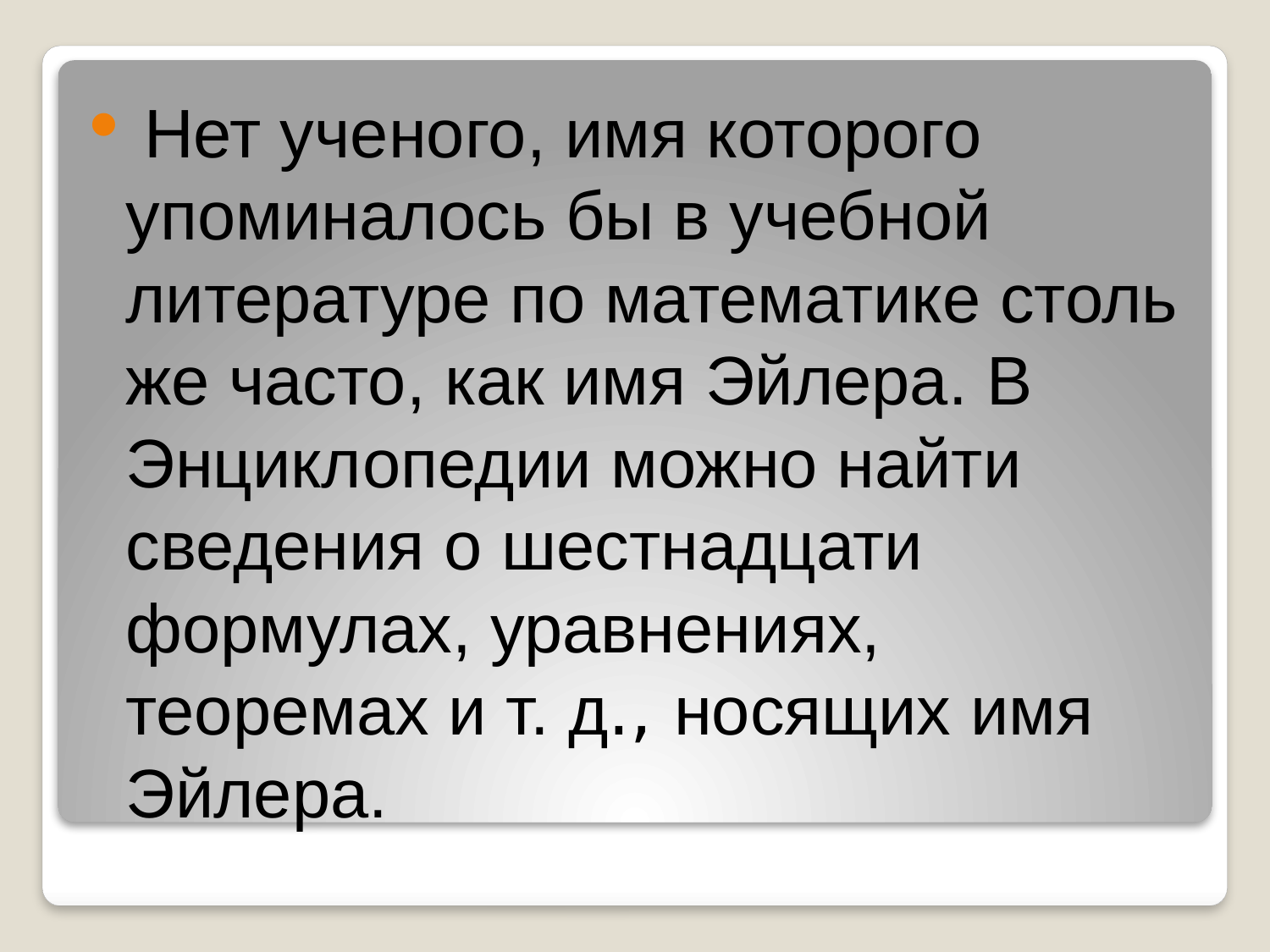

Нет ученого, имя которого упоминалось бы в учебной литературе по математике столь же часто, как имя Эйлера. В Энциклопедии можно найти сведения о шестнадцати формулах, уравнениях, теоремах и т. д., носящих имя Эйлера.